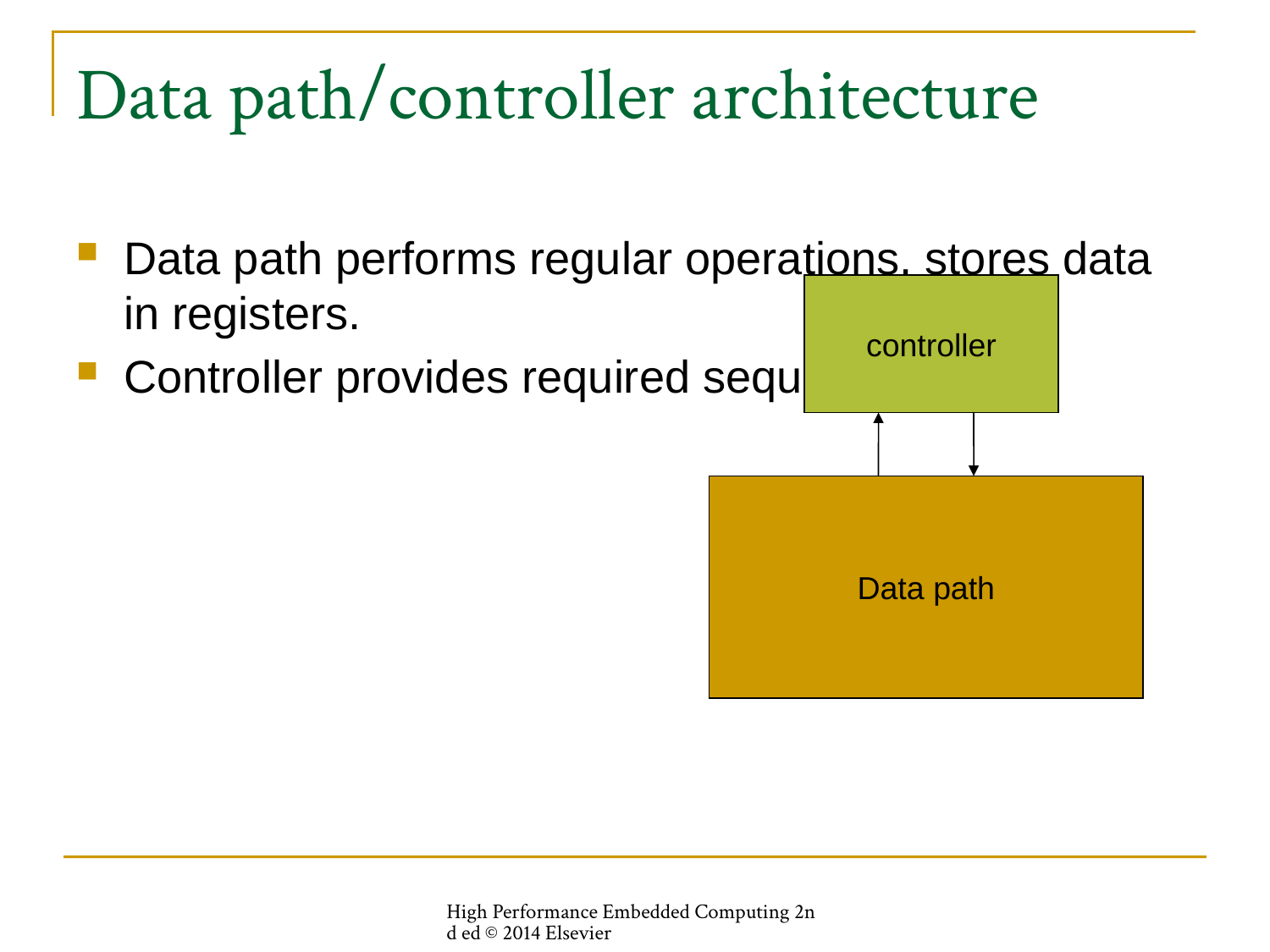

# Data path/controller architecture
Data path performs regular operations, stores data in registers.
Controller provides required sequencing.
controller

Data path
High Performance Embedded Computing 2nd ed © 2014 Elsevier